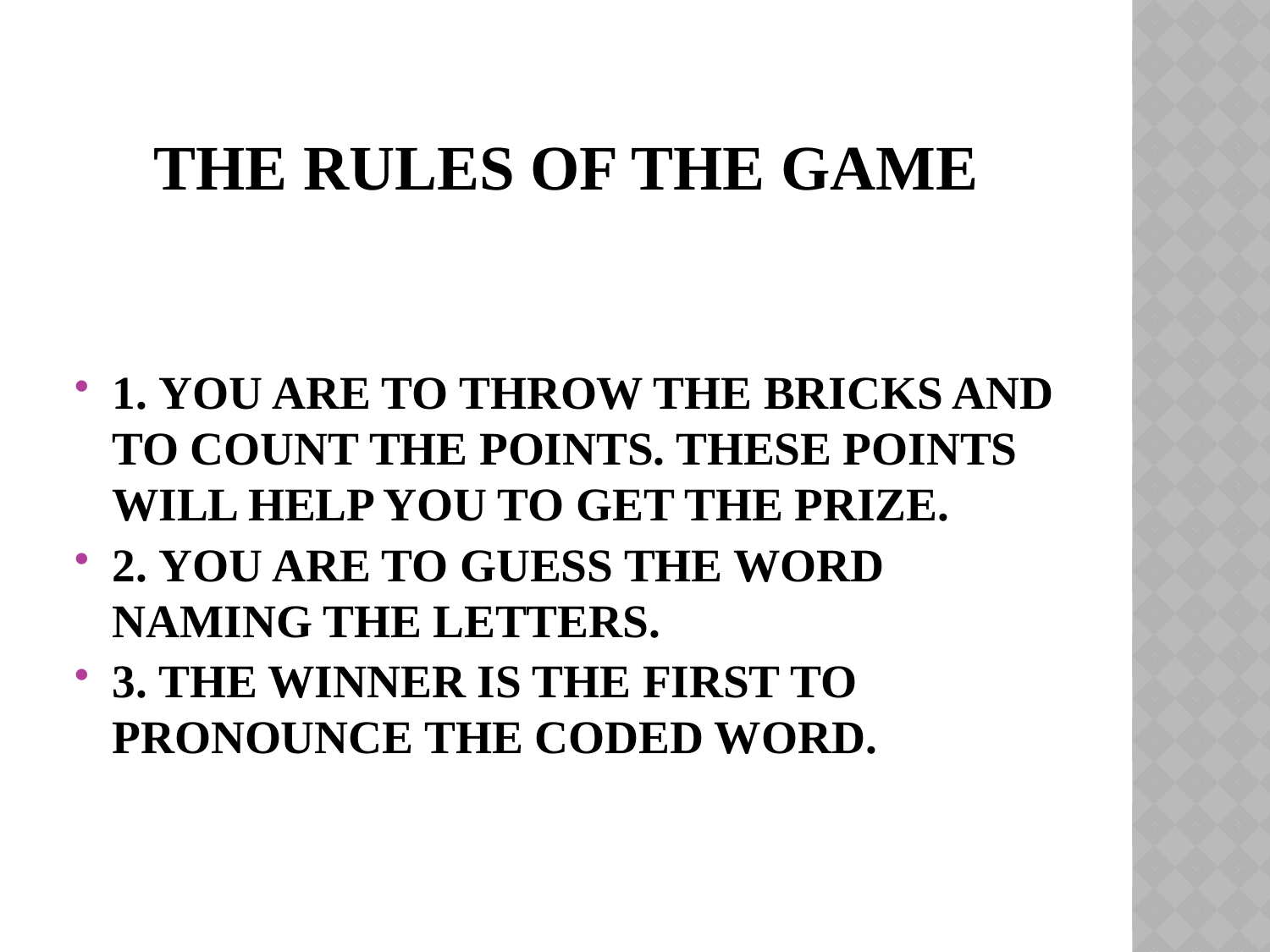

# THE RULES OF THE GAME

1. YOU ARE TO THROW THE BRICKS AND TO COUNT THE POINTS. THESE POINTS WILL HELP YOU TO GET THE PRIZE.
2. YOU ARE TO GUESS THE WORD NAMING THE LETTERS.
3. THE WINNER IS THE FIRST TO PRONOUNCE THE CODED WORD.